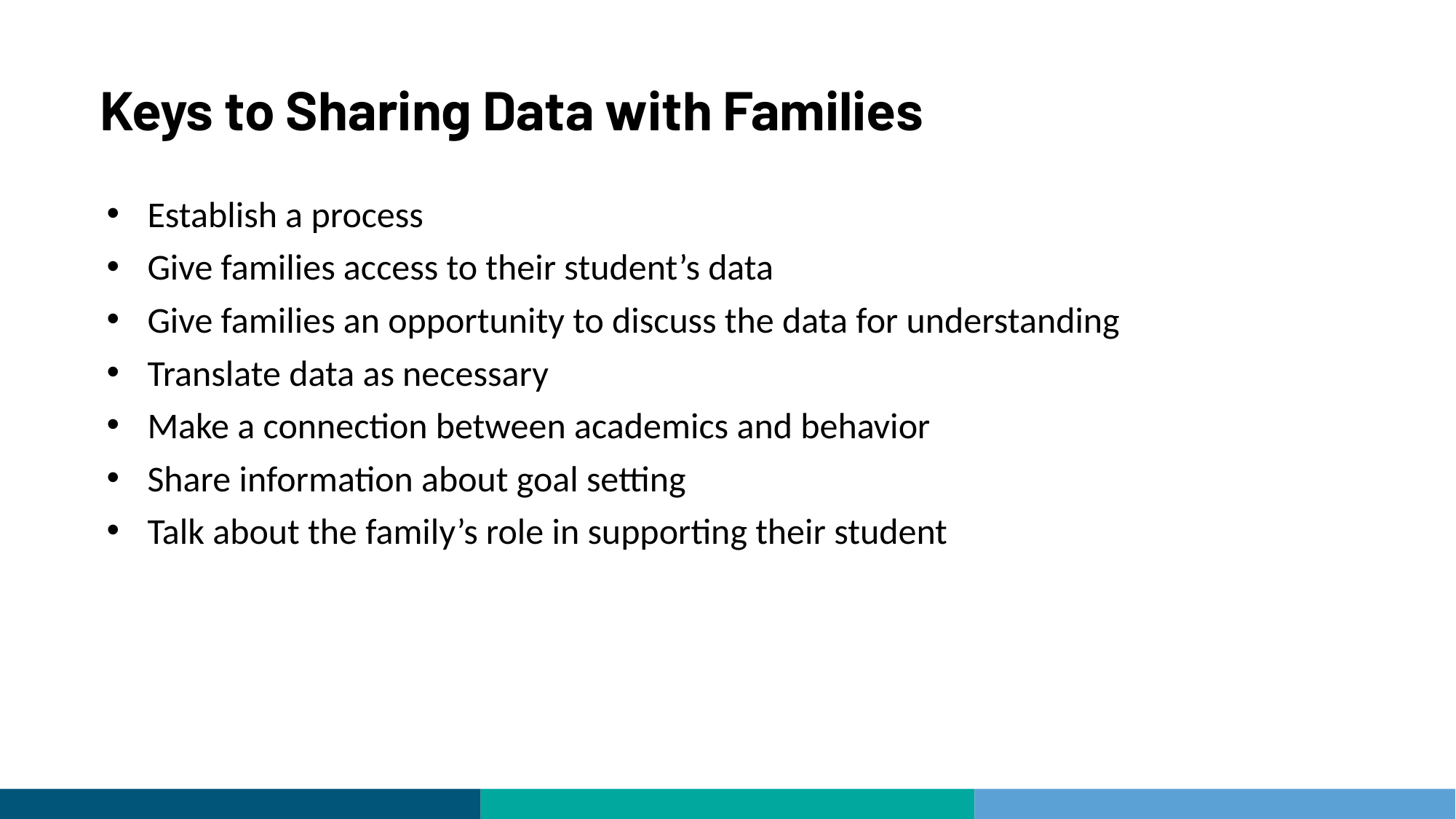

# Keys to Sharing Data with Families
Establish a process
Give families access to their student’s data
Give families an opportunity to discuss the data for understanding
Translate data as necessary
Make a connection between academics and behavior
Share information about goal setting
Talk about the family’s role in supporting their student